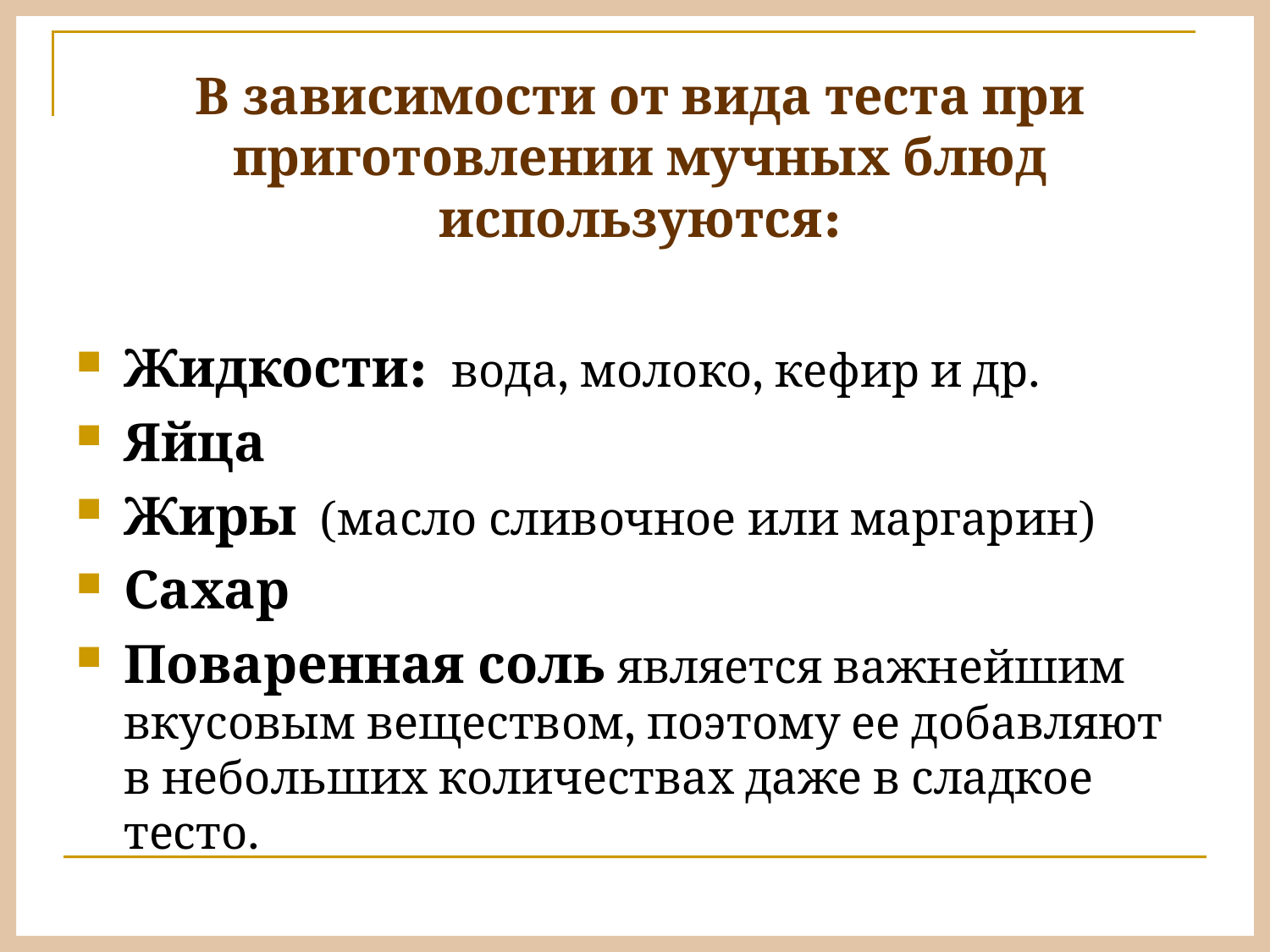

В зависимости от вида теста при приготовлении мучных блюд используются:
Жидкости:  вода, молоко, кефир и др.
Яйца
Жиры  (масло сливочное или маргарин)
Сахар
Поваренная соль является важнейшим вкусовым веществом, поэтому ее добавляют в небольших количествах даже в сладкое тесто.